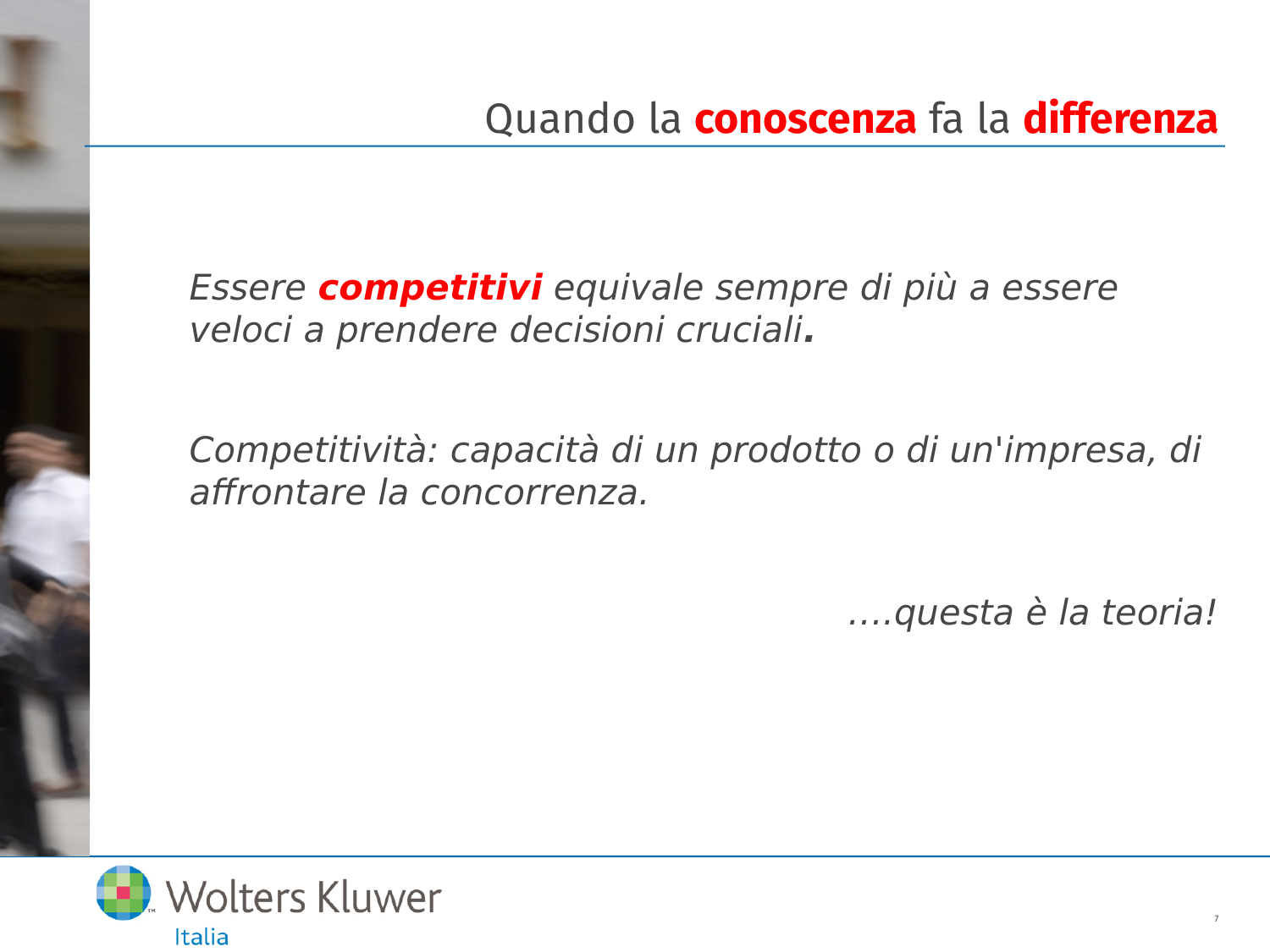

# Quando la conoscenza fa la differenza

Essere competitivi equivale sempre di più a essere veloci a prendere decisioni cruciali.

Competitività: capacità di un prodotto o di un'impresa, di affrontare la concorrenza.

….questa è la teoria!

7